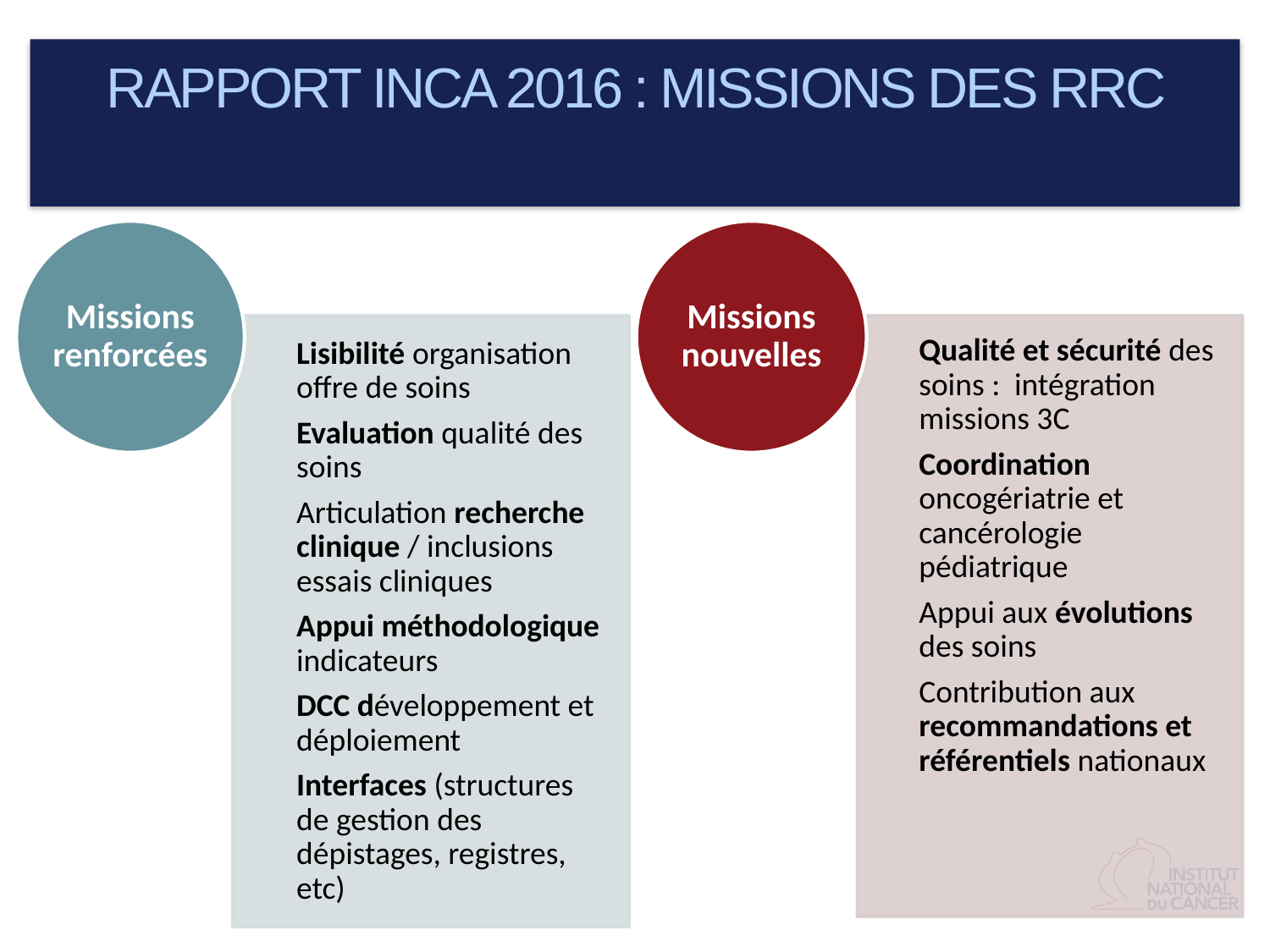

Rapport INCa 2016 : Missions des RRC
Lisibilité organisation  offre de soins
Evaluation qualité des soins
Articulation recherche clinique / inclusions essais cliniques
Appui méthodologique  indicateurs
DCC développement et déploiement
Interfaces (structures de gestion des dépistages, registres, etc)
Missions renforcées
Qualité et sécurité des soins :  intégration missions 3C
Coordination oncogériatrie et cancérologie pédiatrique
Appui aux évolutions des soins
Contribution aux recommandations et référentiels nationaux
Missions nouvelles